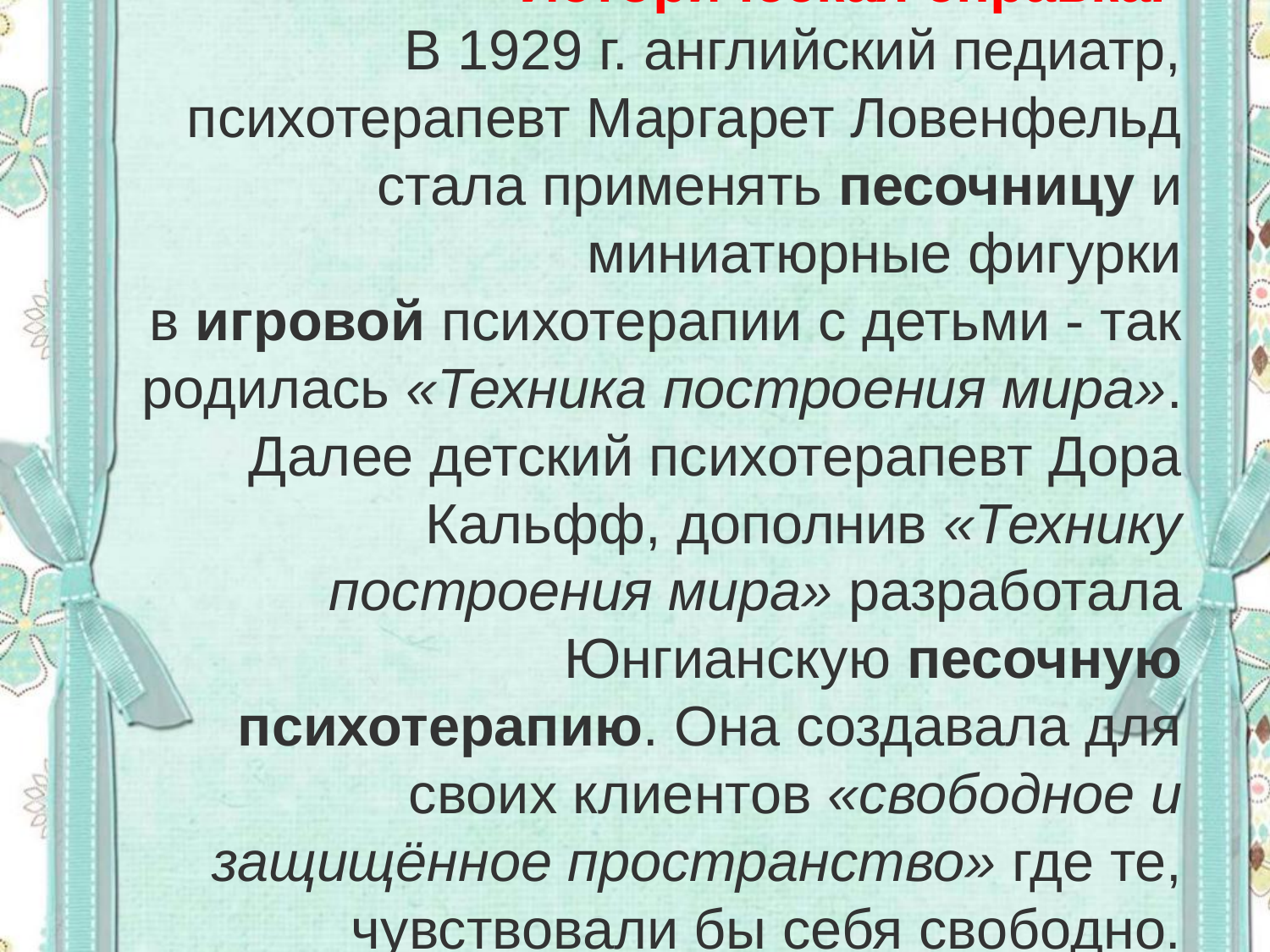

Историческая справка.
В 1929 г. английский педиатр, психотерапевт Маргарет Ловенфельд стала применять песочницу и миниатюрные фигурки в игровой психотерапии с детьми - так родилась «Техника построения мира». Далее детский психотерапевт Дора Кальфф, дополнив «Технику построения мира» разработала Юнгианскую песочную психотерапию. Она создавала для своих клиентов «свободное и защищённое пространство» где те, чувствовали бы себя свободно.